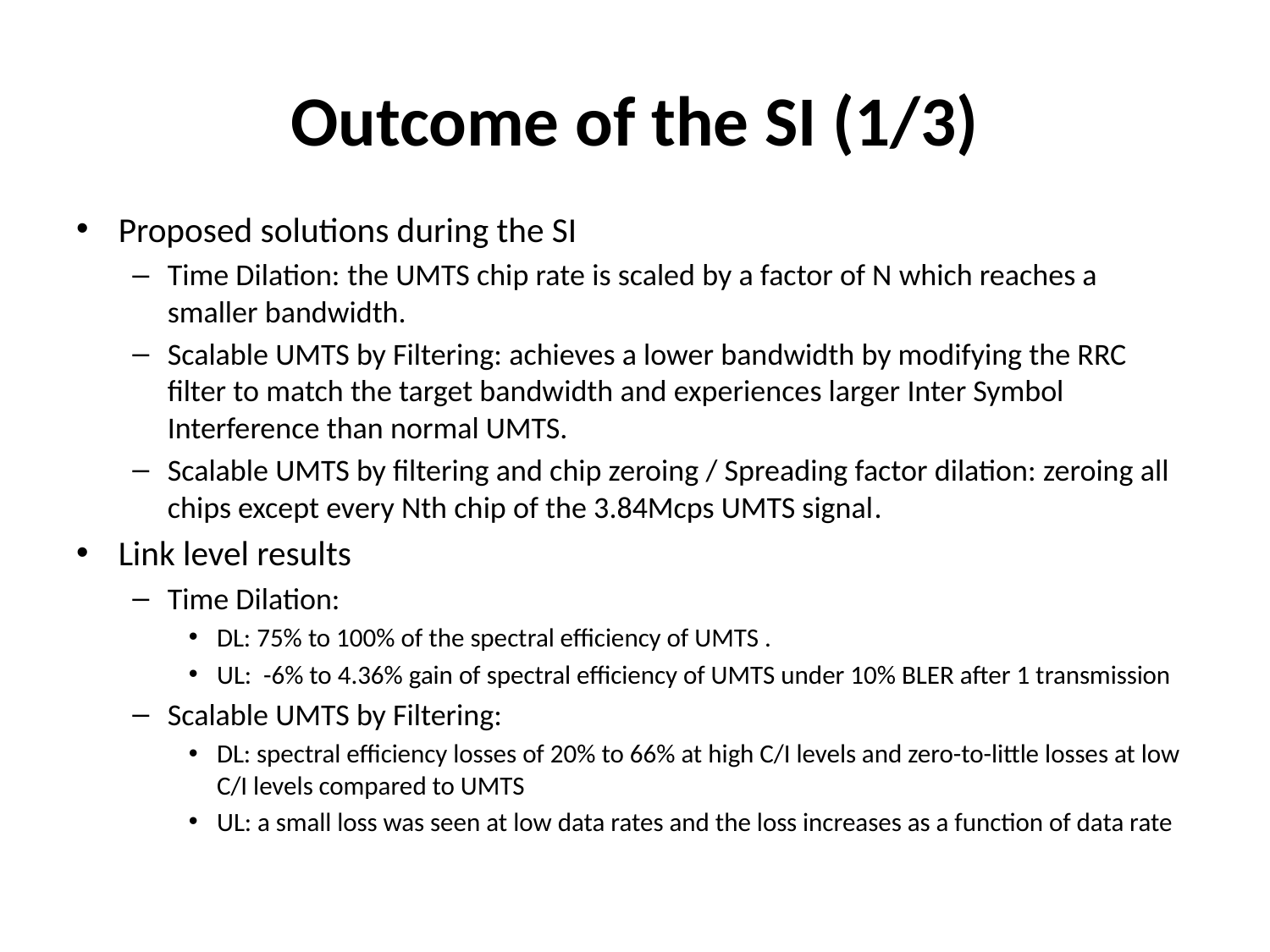

# Outcome of the SI (1/3)
Proposed solutions during the SI
Time Dilation: the UMTS chip rate is scaled by a factor of N which reaches a smaller bandwidth.
Scalable UMTS by Filtering: achieves a lower bandwidth by modifying the RRC filter to match the target bandwidth and experiences larger Inter Symbol Interference than normal UMTS.
Scalable UMTS by filtering and chip zeroing / Spreading factor dilation: zeroing all chips except every Nth chip of the 3.84Mcps UMTS signal.
Link level results
Time Dilation:
DL: 75% to 100% of the spectral efficiency of UMTS .
UL:  -6% to 4.36% gain of spectral efficiency of UMTS under 10% BLER after 1 transmission
Scalable UMTS by Filtering:
DL: spectral efficiency losses of 20% to 66% at high C/I levels and zero-to-little losses at low C/I levels compared to UMTS
UL: a small loss was seen at low data rates and the loss increases as a function of data rate